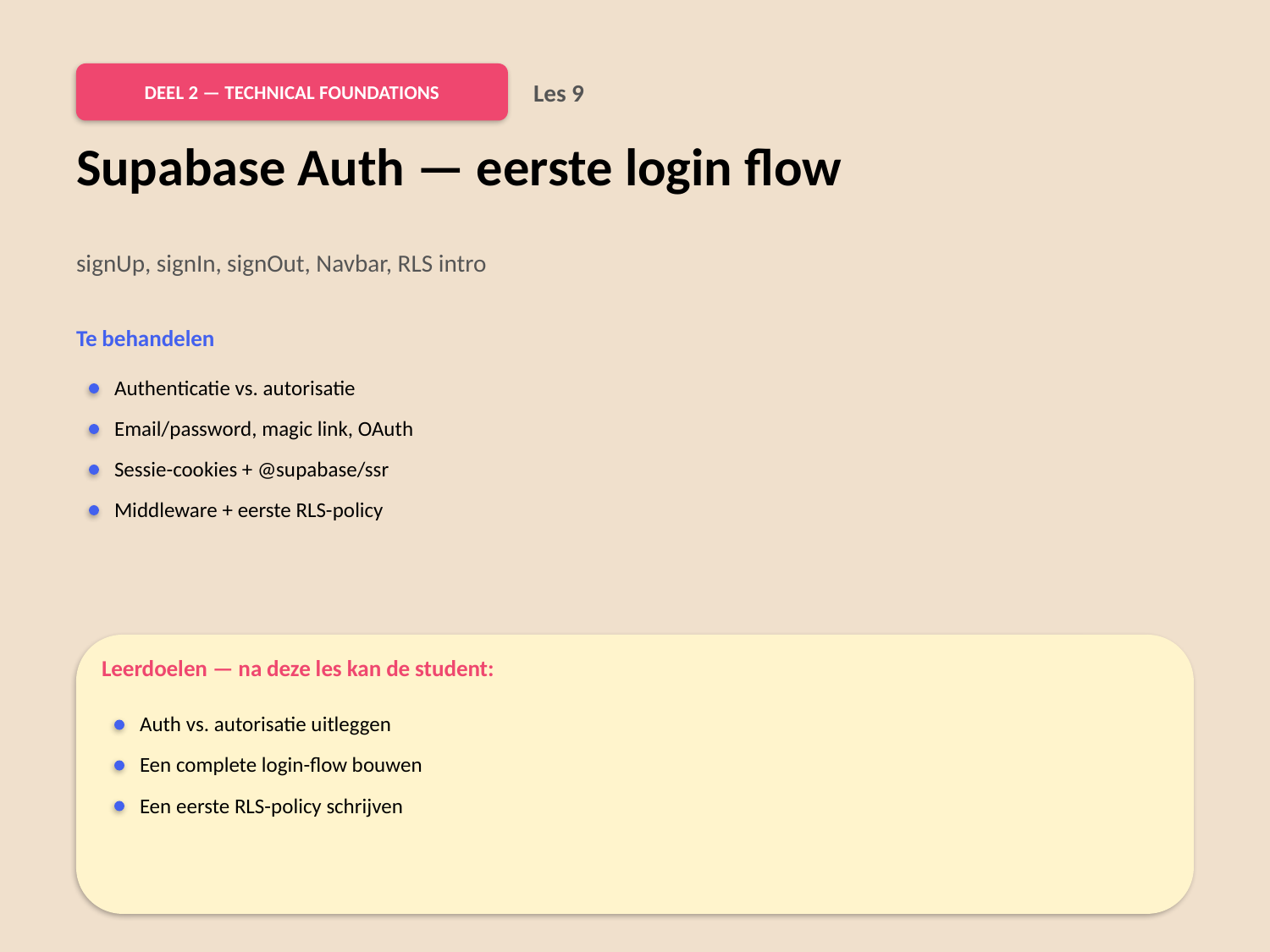

DEEL 2 — TECHNICAL FOUNDATIONS
Les 9
Supabase Auth — eerste login flow
signUp, signIn, signOut, Navbar, RLS intro
Te behandelen
Authenticatie vs. autorisatie

Email/password, magic link, OAuth

Sessie-cookies + @supabase/ssr

Middleware + eerste RLS-policy

Leerdoelen — na deze les kan de student:
Auth vs. autorisatie uitleggen

Een complete login-flow bouwen

Een eerste RLS-policy schrijven